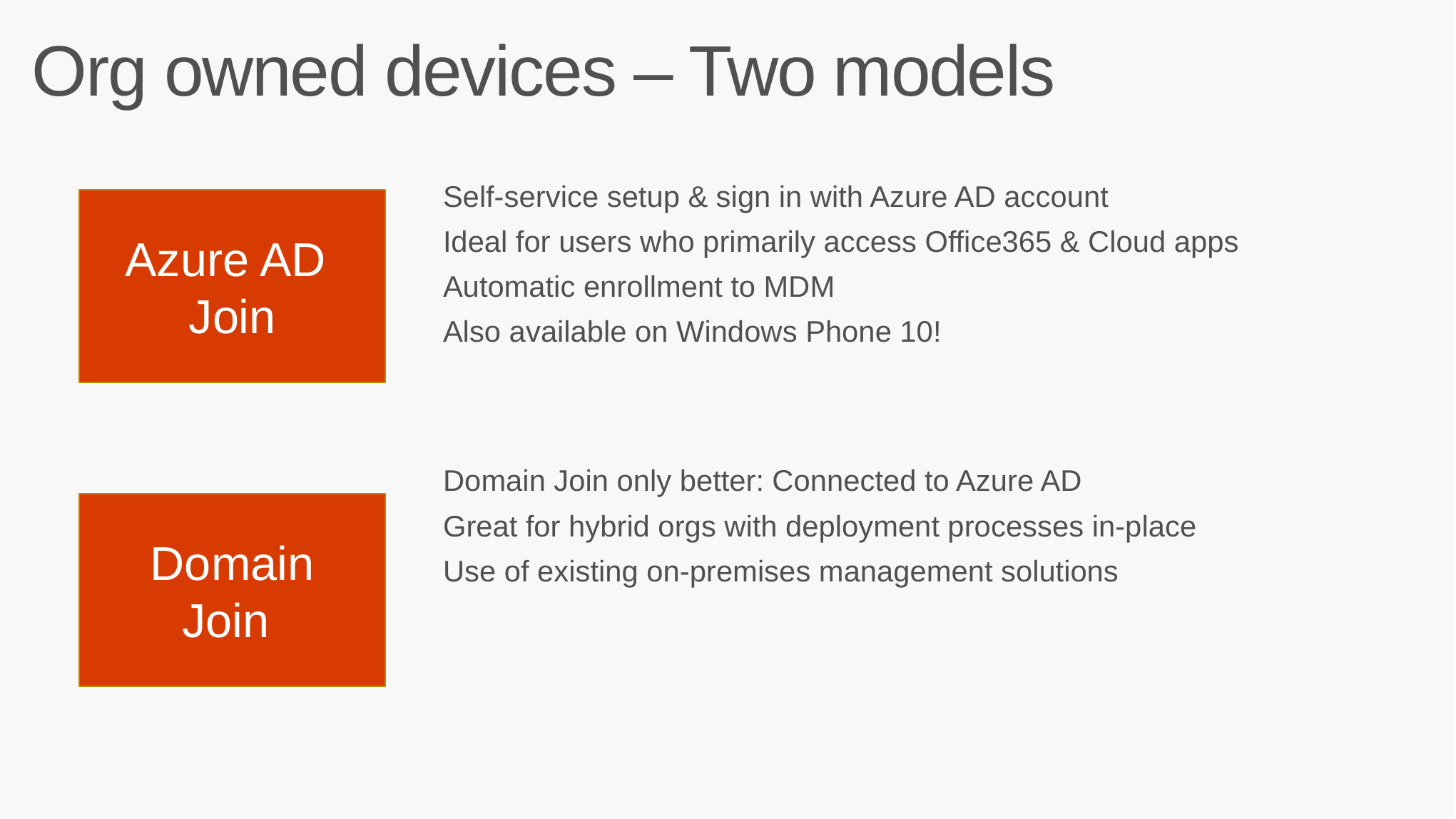

Org owned devices – Two models

Self-service setup & sign in with Azure AD account
Ideal for users who primarily access Office365 & Cloud apps
Automatic enrollment to MDM
Also available on Windows Phone 10!

Domain Join only better: Connected to Azure AD
Great for hybrid orgs with deployment processes in-place
Use of existing on-premises management solutions

Azure AD
Join
Domain
Join